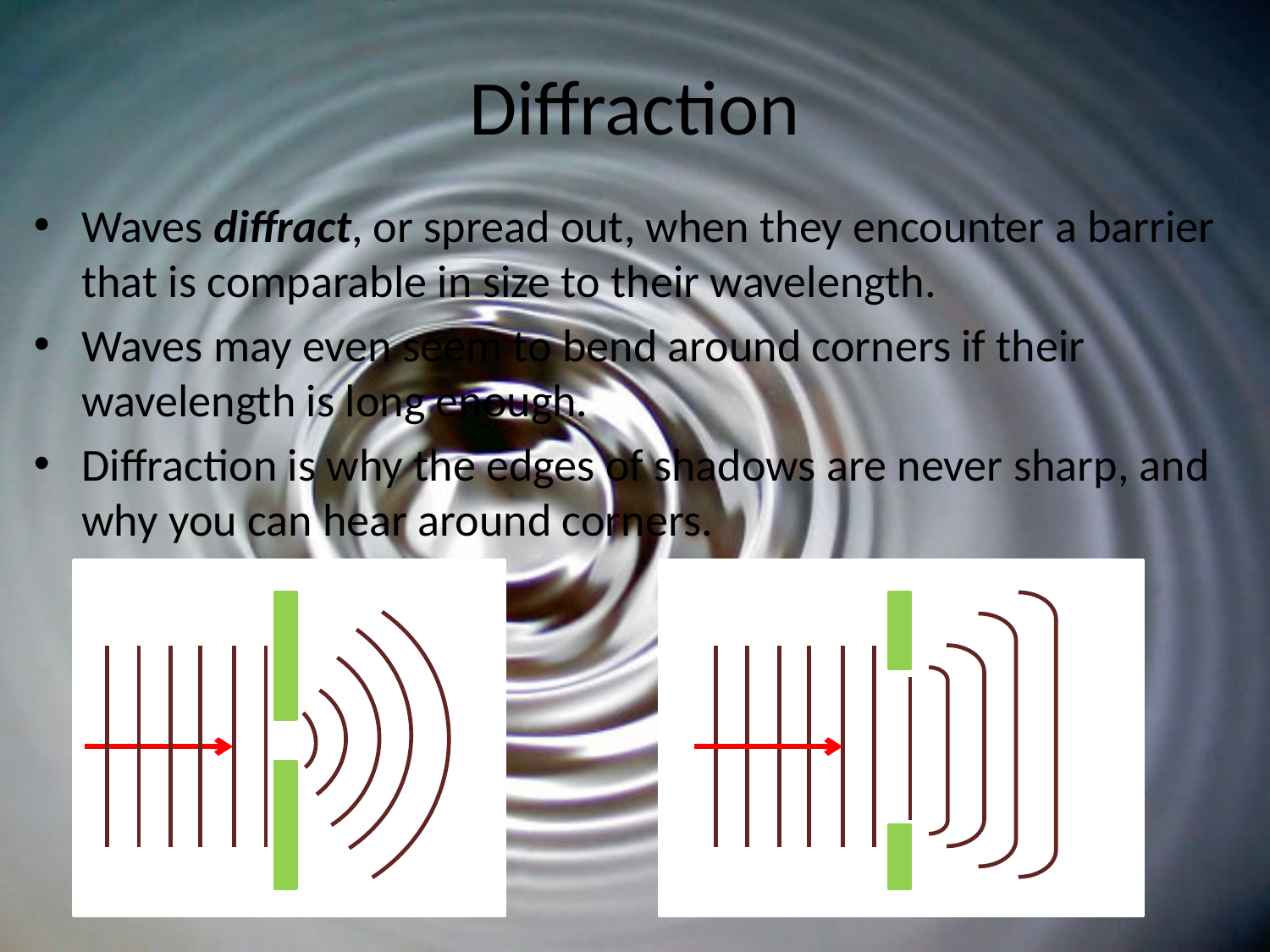

# Diffraction
Waves diffract, or spread out, when they encounter a barrier that is comparable in size to their wavelength.
Waves may even seem to bend around corners if their wavelength is long enough.
Diffraction is why the edges of shadows are never sharp, and why you can hear around corners.